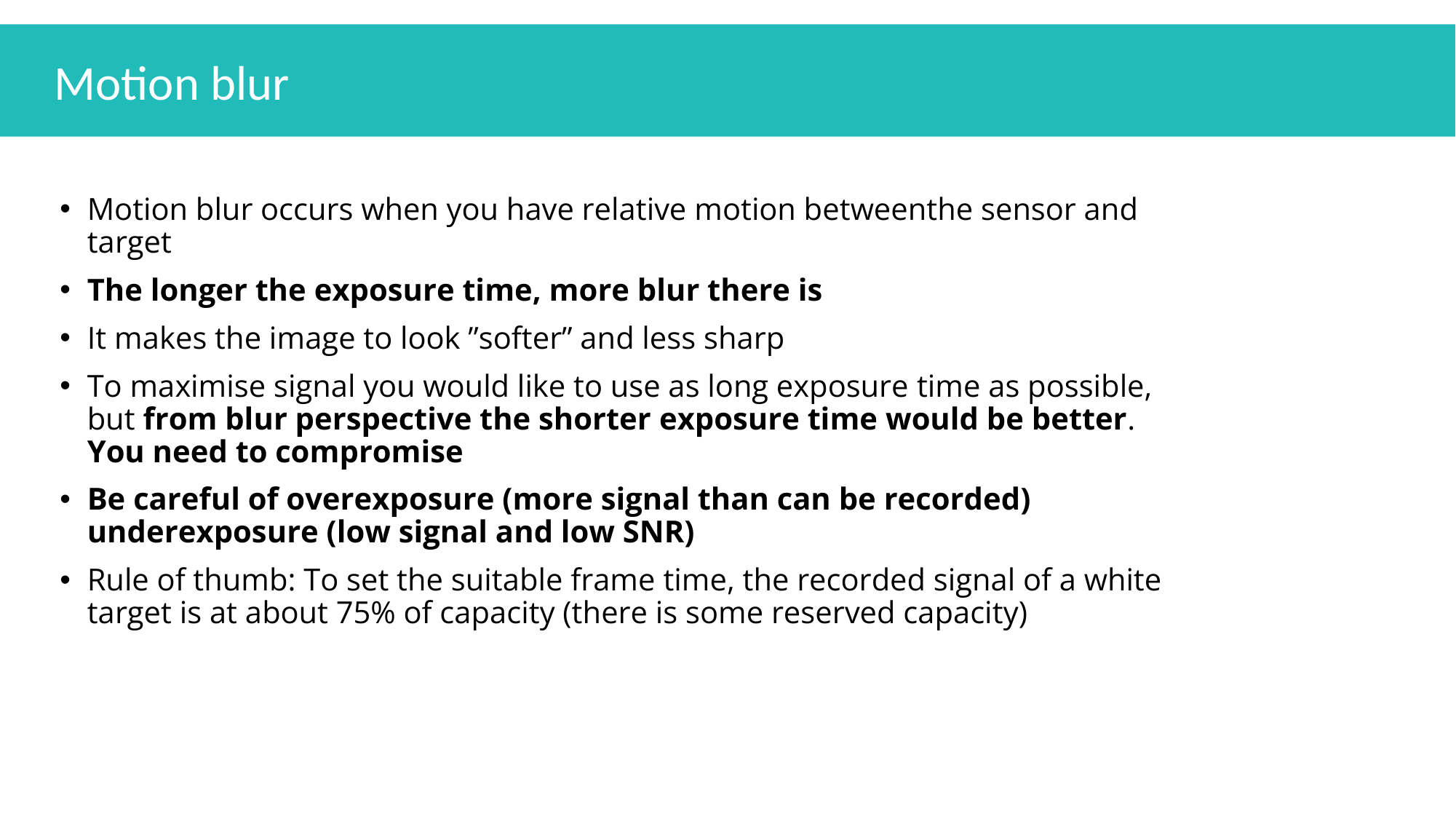

Motion blur
Motion blur occurs when you have relative motion betweenthe sensor and target
The longer the exposure time, more blur there is
It makes the image to look ”softer” and less sharp
To maximise signal you would like to use as long exposure time as possible, but from blur perspective the shorter exposure time would be better. You need to compromise
Be careful of overexposure (more signal than can be recorded) underexposure (low signal and low SNR)
Rule of thumb: To set the suitable frame time, the recorded signal of a white target is at about 75% of capacity (there is some reserved capacity)